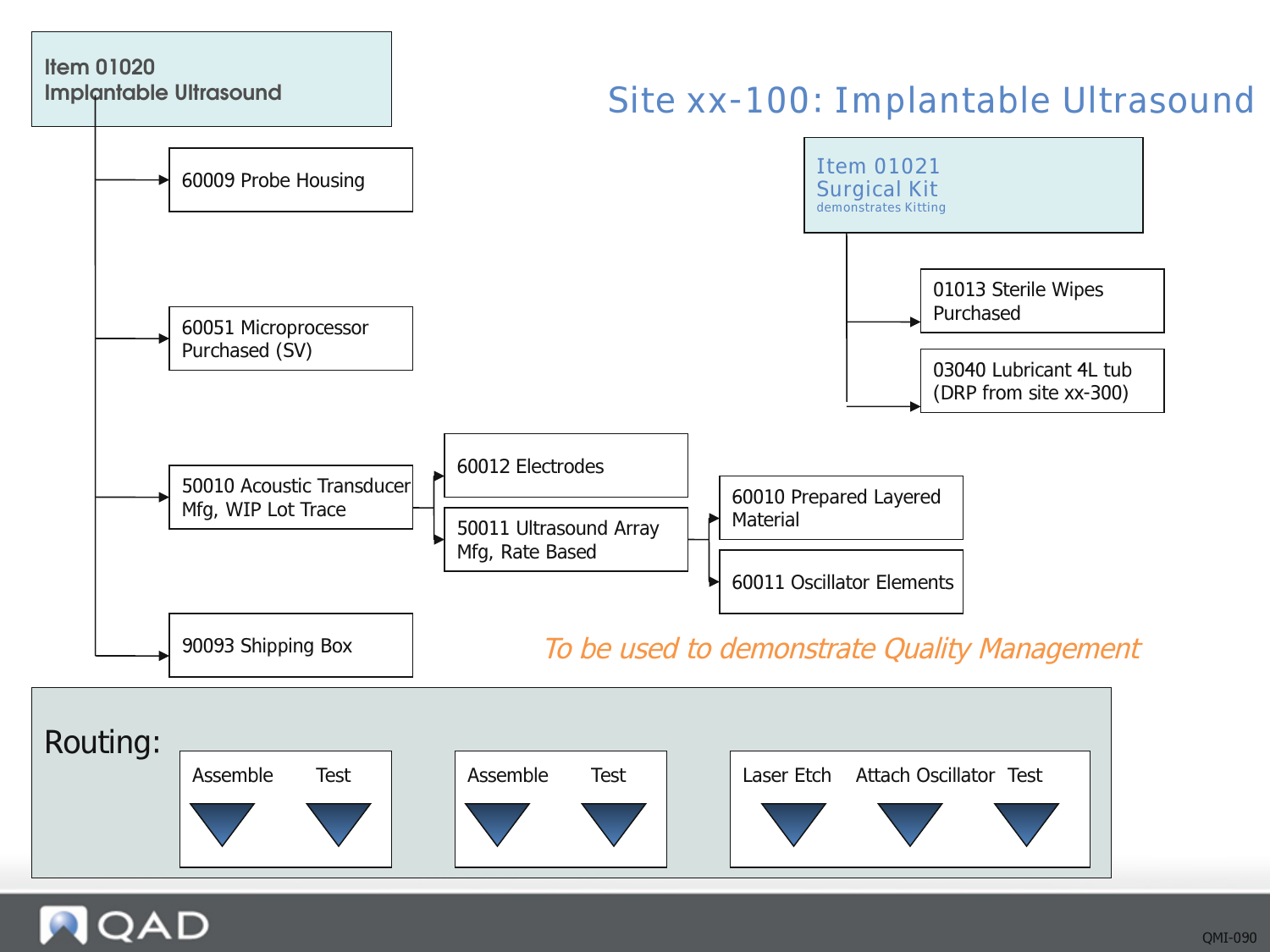

# Item 01020 Implantable Ultrasound
Site xx-100: Implantable Ultrasound

Item 01021
Surgical Kit
demonstrates Kitting
60009 Probe Housing

01013 Sterile Wipes
Purchased
60051 Microprocessor
Purchased (SV)

03040 Lubricant 4L tub
(DRP from site xx-300)

60012 Electrodes
50010 Acoustic Transducer
Mfg, WIP Lot Trace

60010 Prepared Layered
Material

50011 Ultrasound Array
Mfg, Rate Based

60011 Oscillator Elements

90093 Shipping Box
To be used to demonstrate Quality Management

Routing:

Assemble       Test

Assemble       Test

Laser Etch    Attach Oscillator  Test

QMI-090